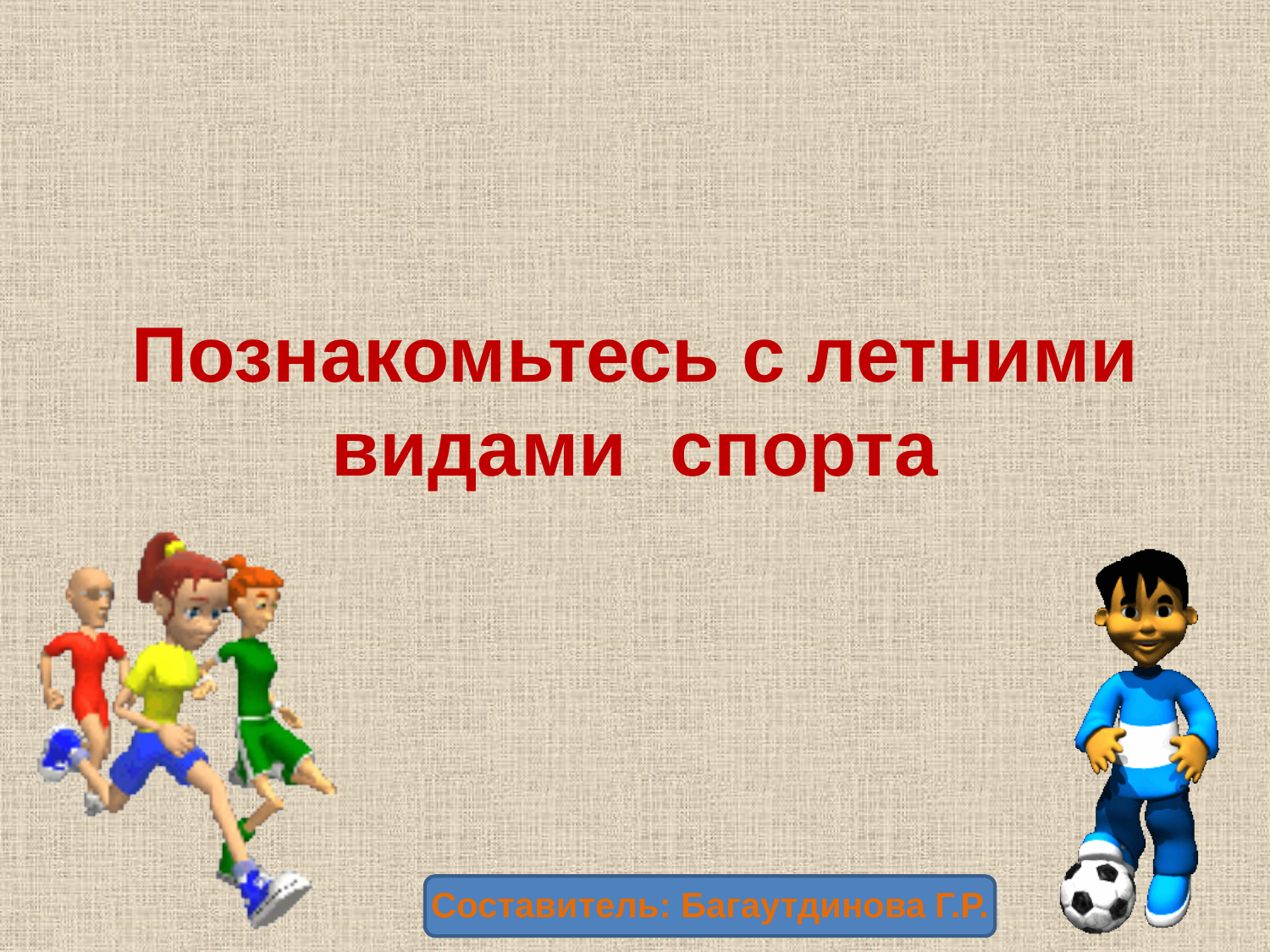

# Познакомьтесь с летними видами  спорта
Составитель: Багаутдинова Г.Р.